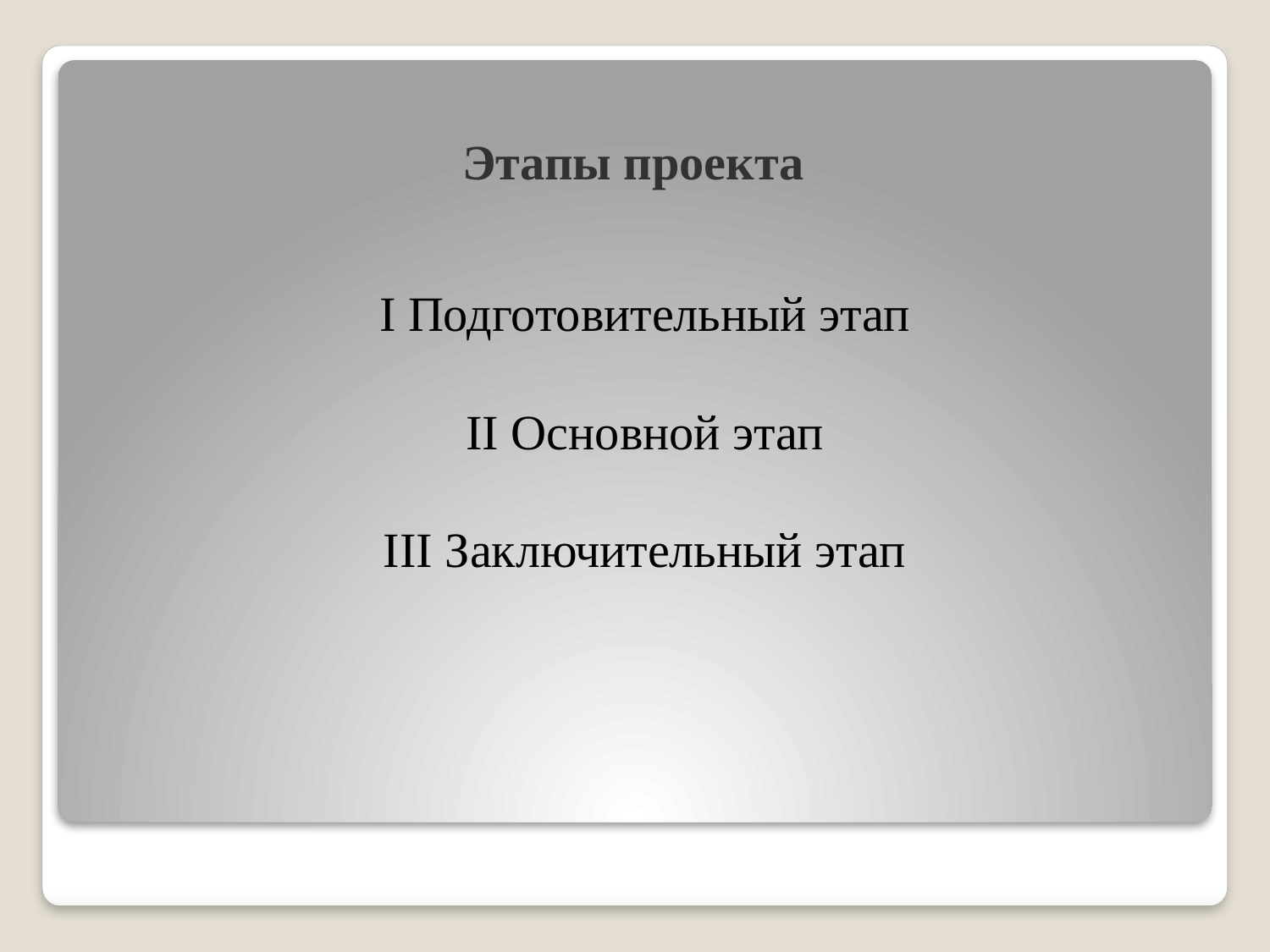

# Этапы проекта

I Подготовительный этап

II Основной этап

III Заключительный этап